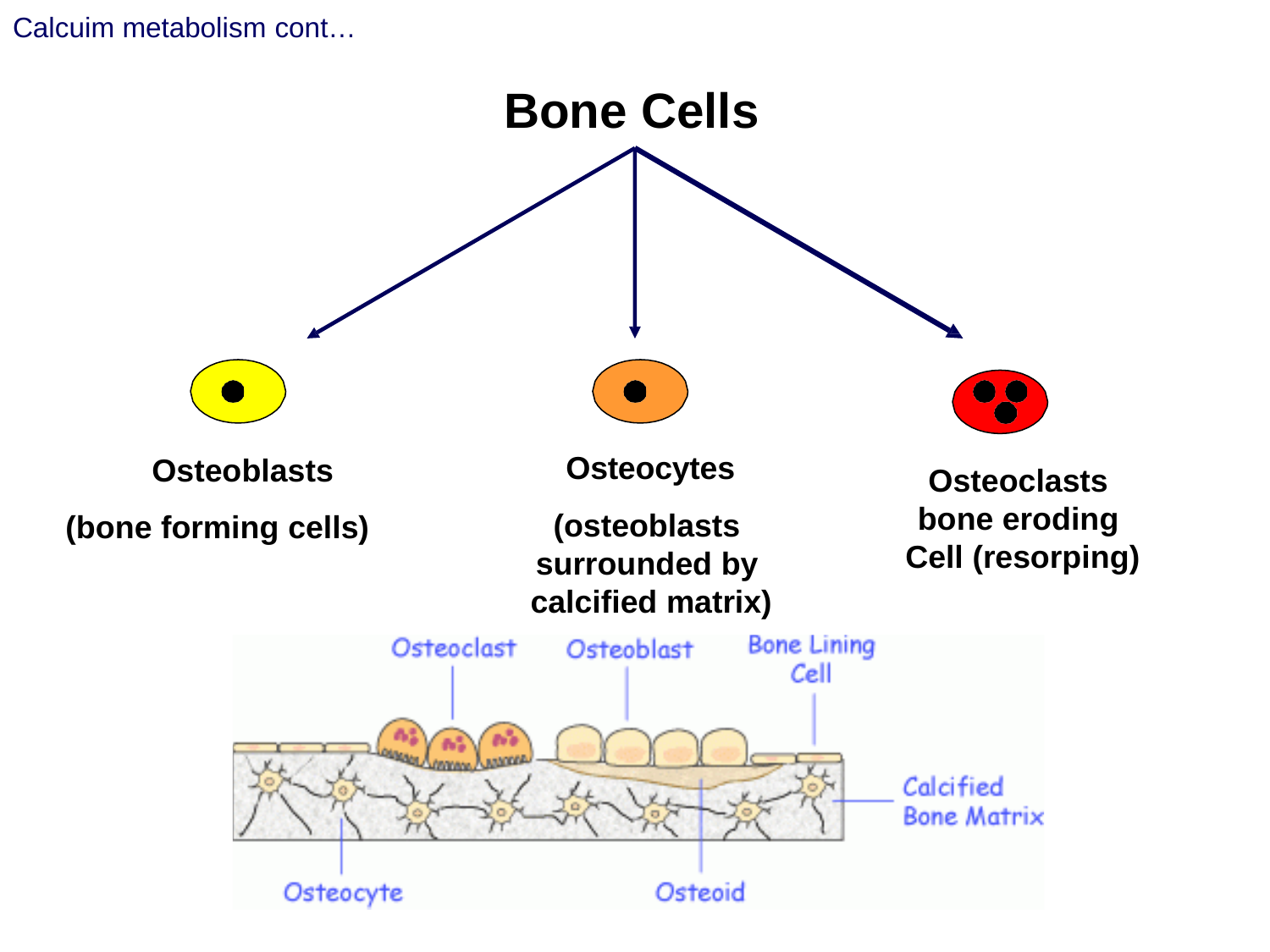

Calcuim metabolism cont…
# Bone Cells

Osteocytes
(osteoblasts  surrounded by  calcified matrix)
Osteoblasts
(bone forming cells)
Osteoclasts  bone eroding  Cell (resorping)